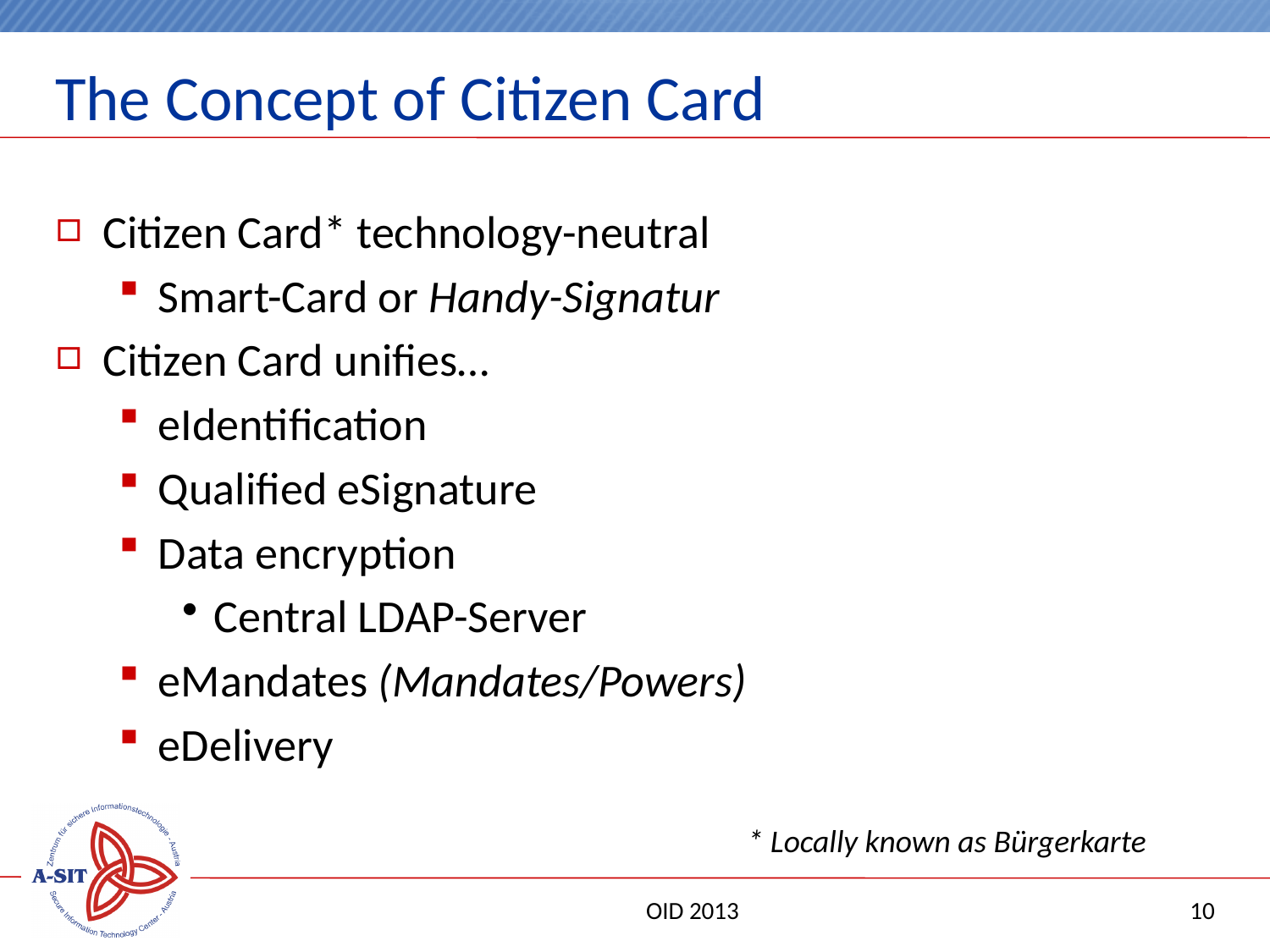

# The Concept of Citizen Card
Citizen Card* technology-neutral
Smart-Card or Handy-Signatur
Citizen Card unifies…
eIdentification
Qualified eSignature
Data encryption
Central LDAP-Server
eMandates (Mandates/Powers)
eDelivery

* Locally known as Bürgerkarte
OID 2013
10